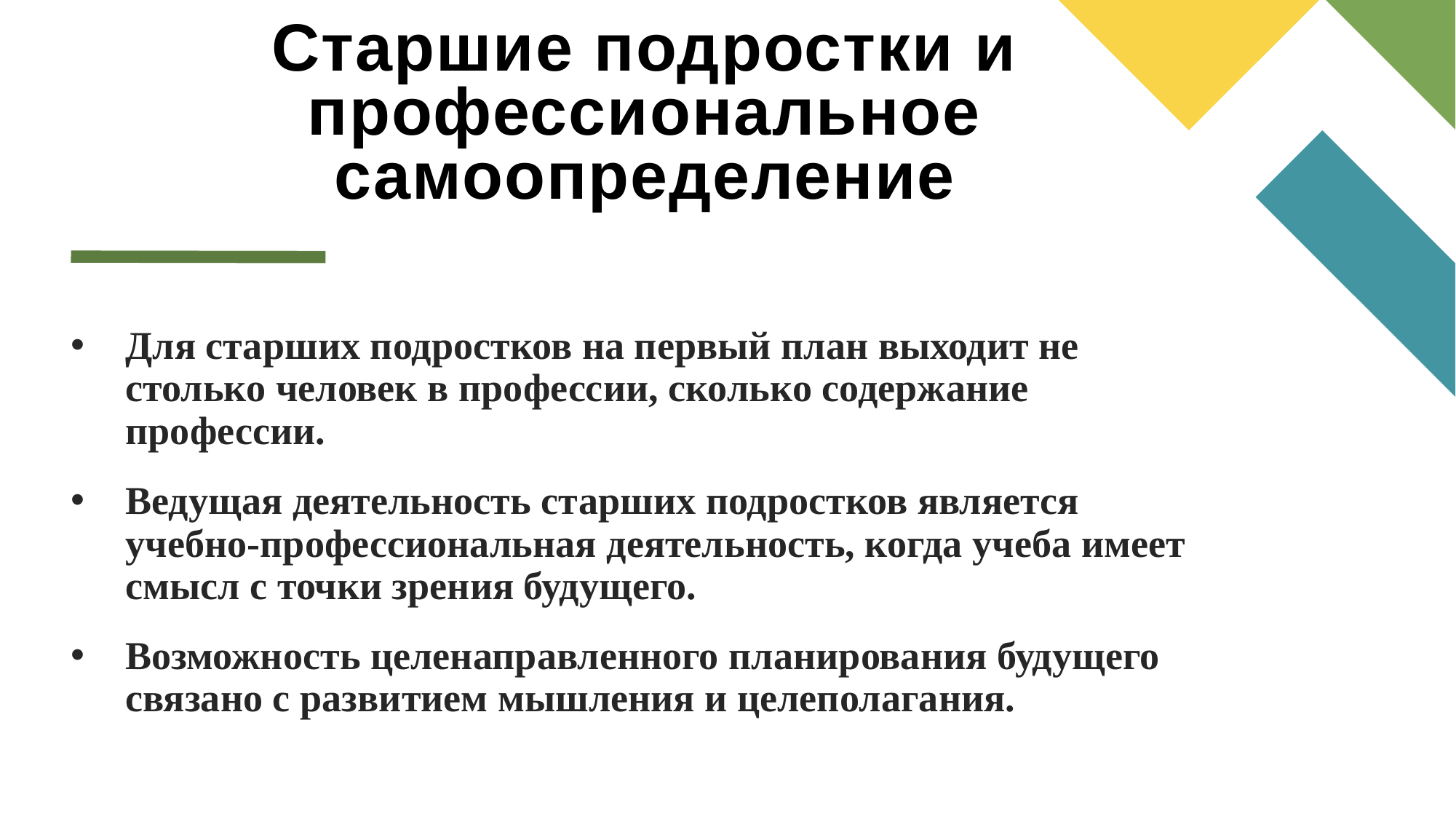

# Старшие подростки и профессиональное самоопределение
Для старших подростков на первый план выходит не столько человек в профессии, сколько содержание профессии.
Ведущая деятельность старших подростков является учебно-профессиональная деятельность, когда учеба имеет смысл с точки зрения будущего.
Возможность целенаправленного планирования будущего связано с развитием мышления и целеполагания.